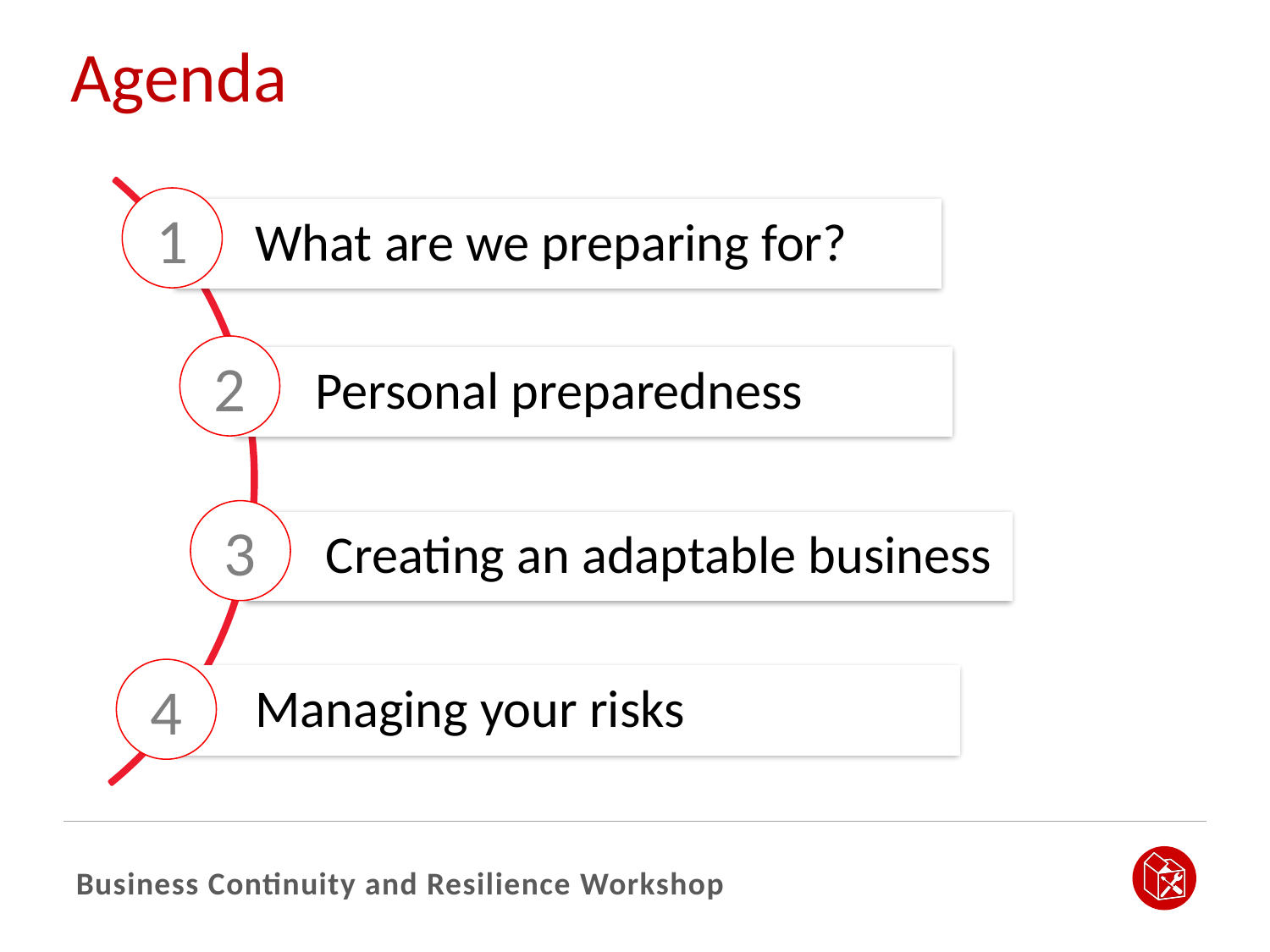

# Agenda

1
What are we preparing for?
2
Personal preparedness
3
Creating an adaptable business
4
Managing your risks